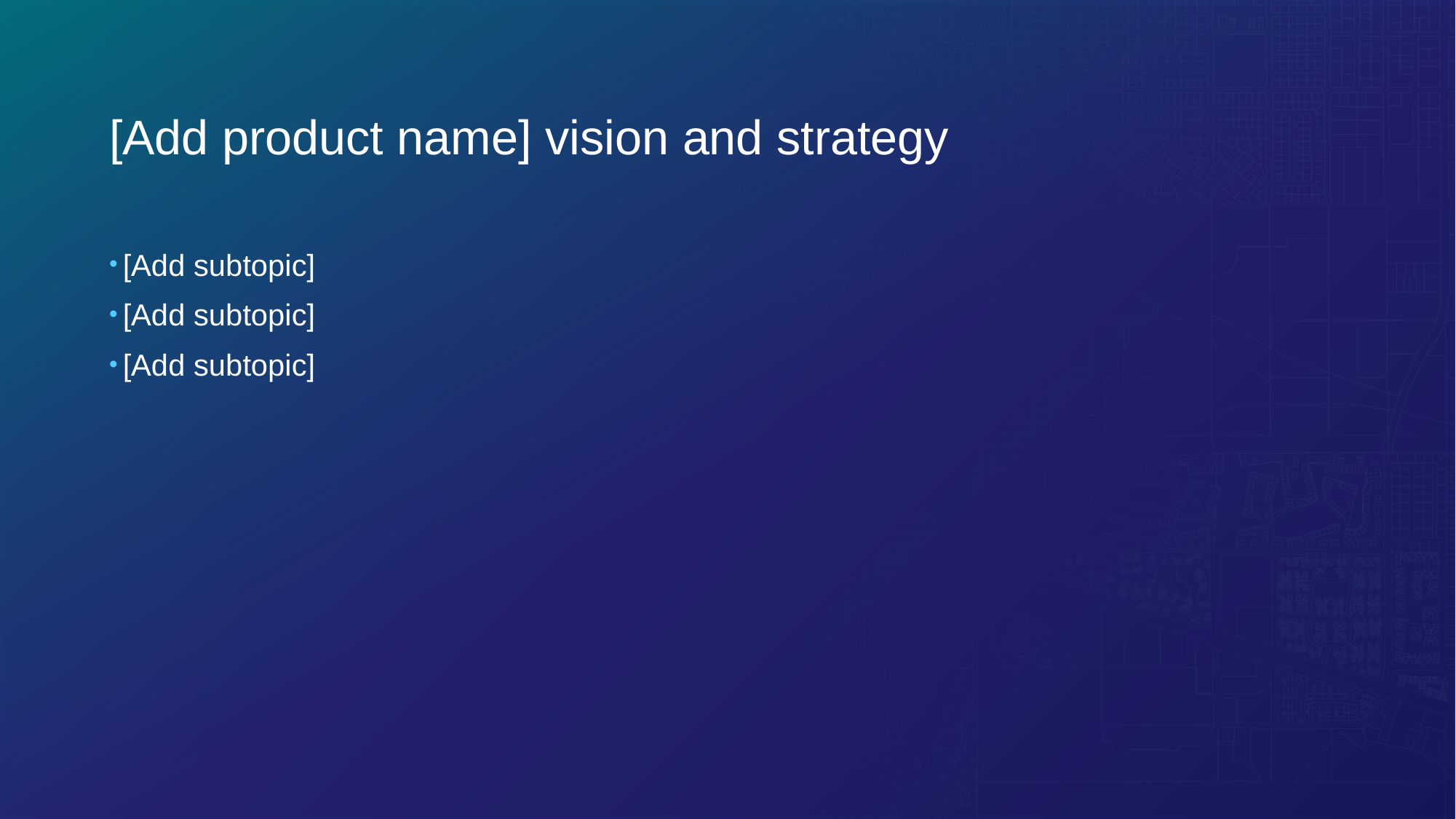

# [Add product name] vision and strategy

[Add subtopic]
[Add subtopic]
[Add subtopic]